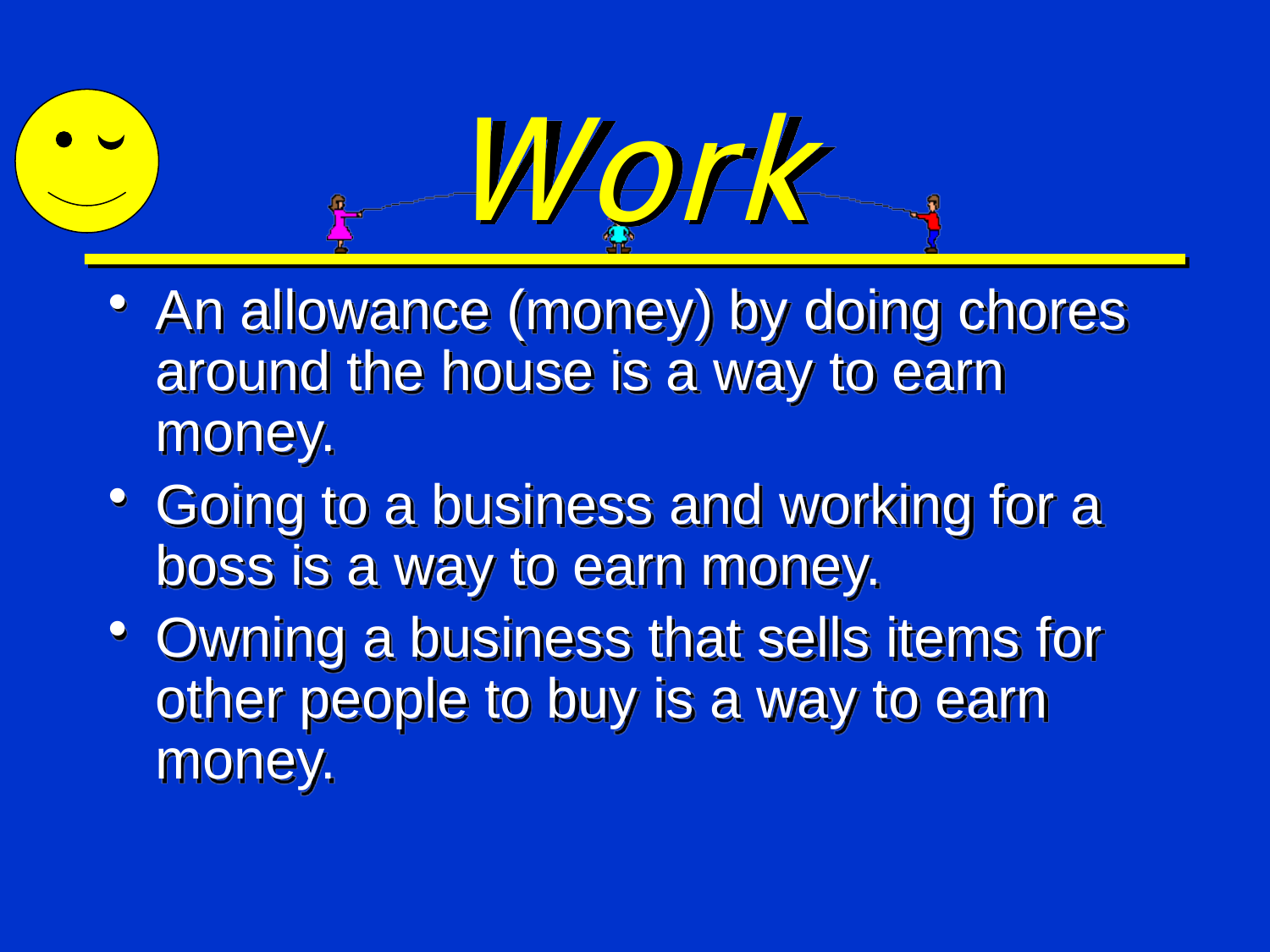

# Work
An allowance (money) by doing chores around the house is a way to earn money.
Going to a business and working for a boss is a way to earn money.
Owning a business that sells items for other people to buy is a way to earn money.